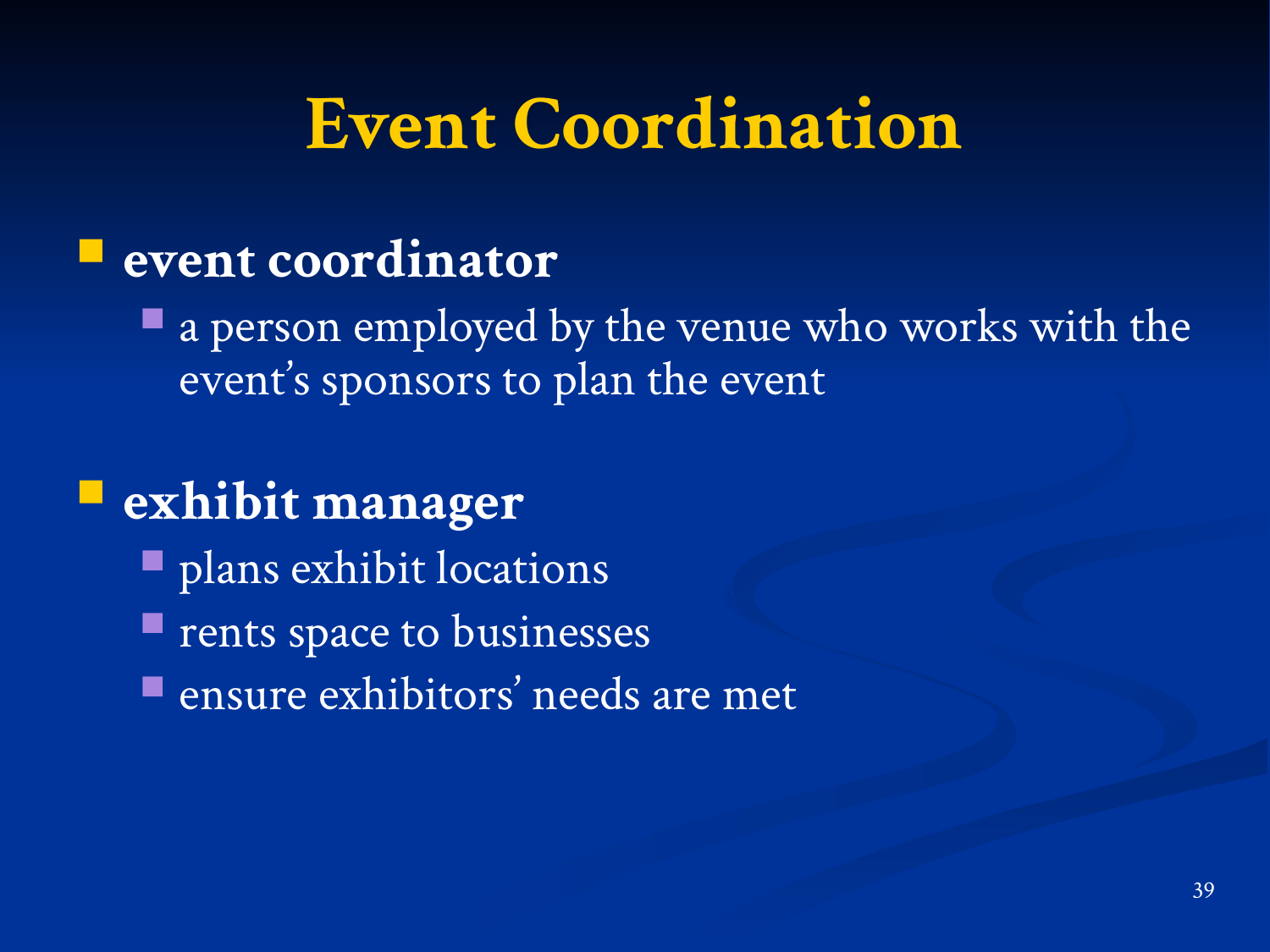

Event Coordination
event coordinator
a person employed by the venue who works with the event’s sponsors to plan the event
exhibit manager
plans exhibit locations
rents space to businesses
ensure exhibitors’ needs are met
39